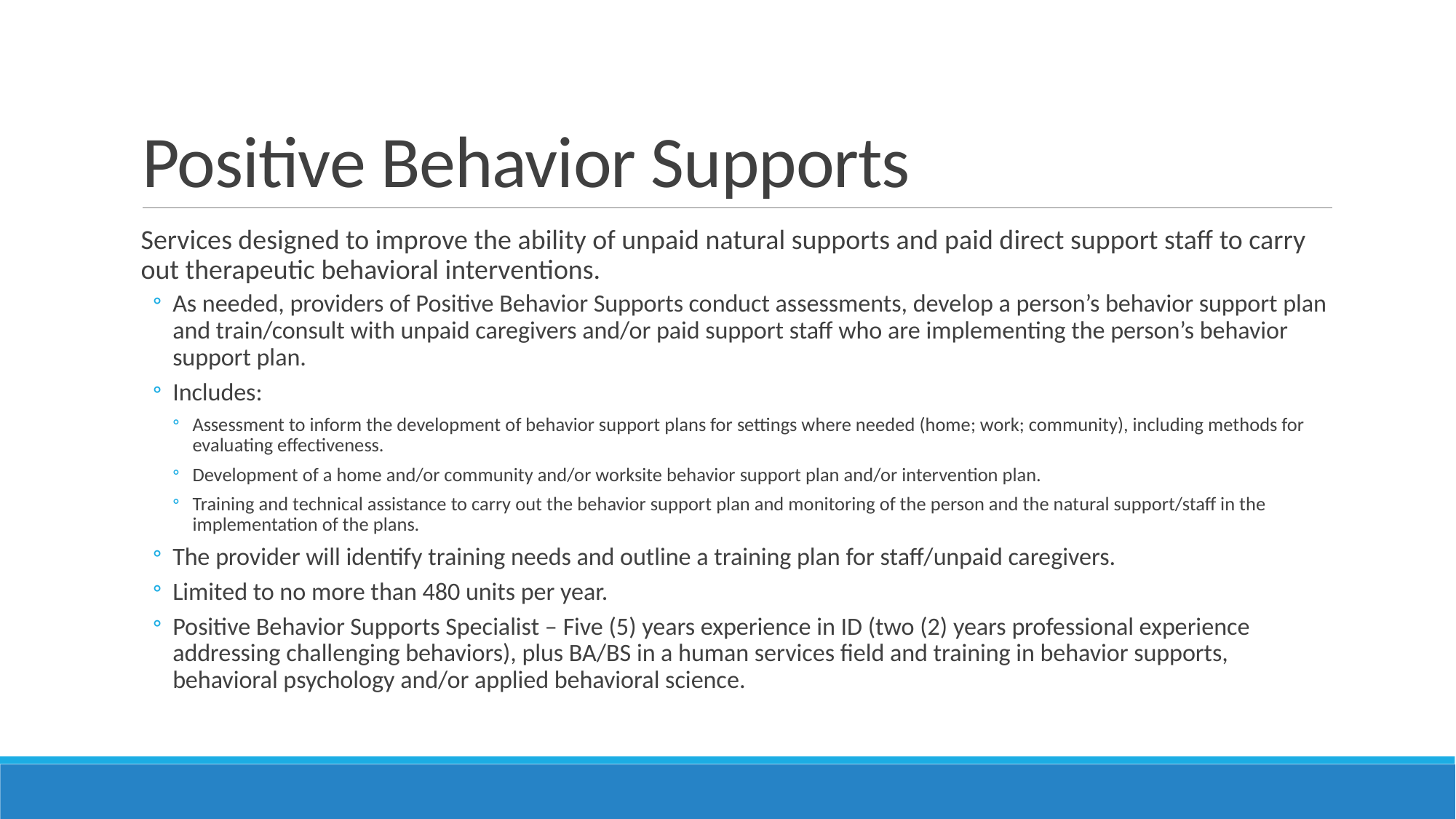

# Positive Behavior Supports
Services designed to improve the ability of unpaid natural supports and paid direct support staff to carry out therapeutic behavioral interventions.
As needed, providers of Positive Behavior Supports conduct assessments, develop a person’s behavior support plan and train/consult with unpaid caregivers and/or paid support staff who are implementing the person’s behavior support plan.
Includes:
Assessment to inform the development of behavior support plans for settings where needed (home; work; community), including methods for evaluating effectiveness.
Development of a home and/or community and/or worksite behavior support plan and/or intervention plan.
Training and technical assistance to carry out the behavior support plan and monitoring of the person and the natural support/staff in the implementation of the plans.
The provider will identify training needs and outline a training plan for staff/unpaid caregivers.
Limited to no more than 480 units per year.
Positive Behavior Supports Specialist – Five (5) years experience in ID (two (2) years professional experience addressing challenging behaviors), plus BA/BS in a human services field and training in behavior supports, behavioral psychology and/or applied behavioral science.